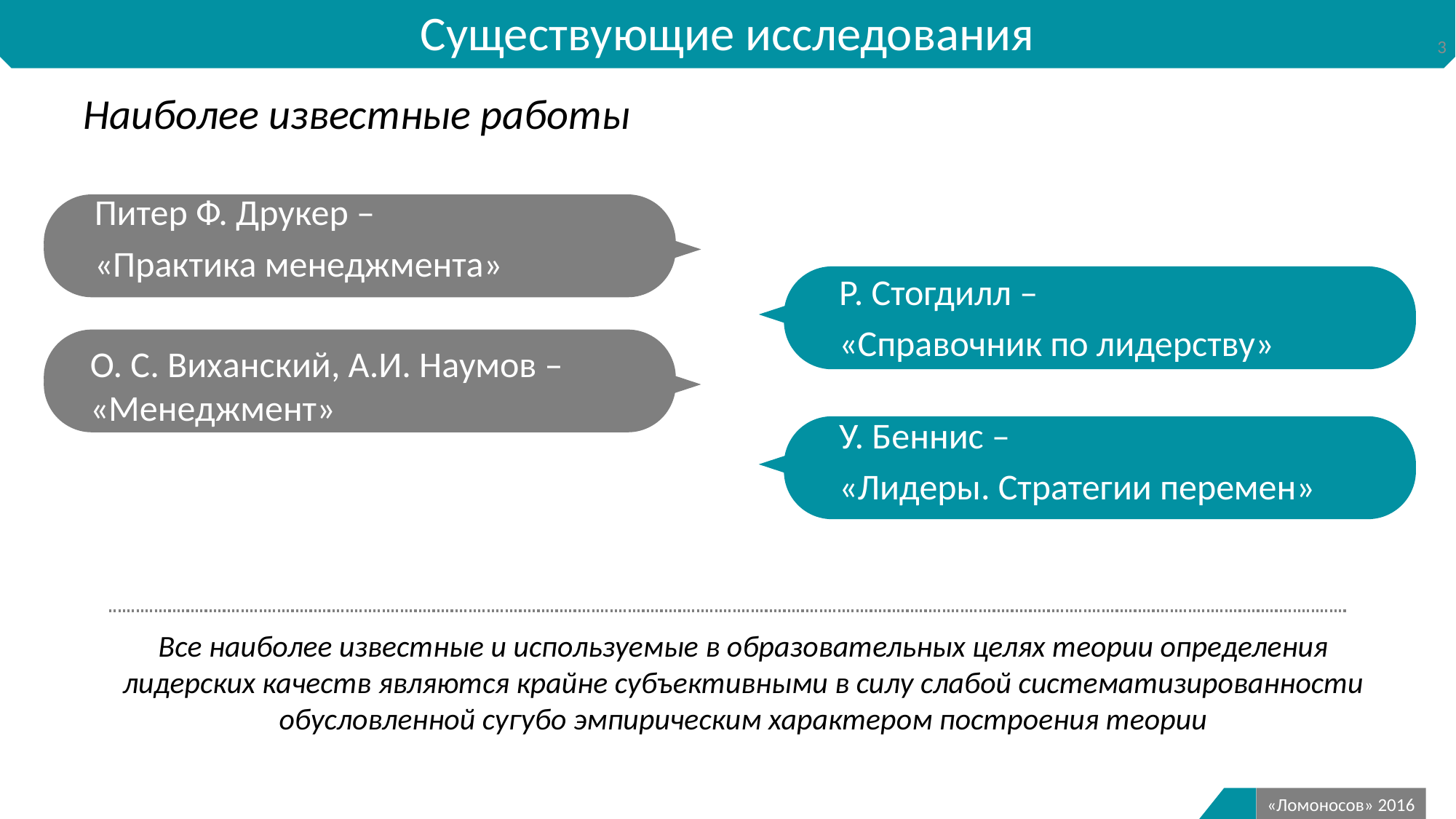

Существующие исследования
3
Наиболее известные работы
Питер Ф. Друкер –
«Практика менеджмента»

Р. Стогдилл –
«Справочник по лидерству»

О. С. Виханский, А.И. Наумов – «Менеджмент»
У. Беннис –
«Лидеры. Стратегии перемен»

Все наиболее известные и используемые в образовательных целях теории определения лидерских качеств являются крайне субъективными в силу слабой систематизированности обусловленной сугубо эмпирическим характером построения теории

3
«Ломоносов» 2016